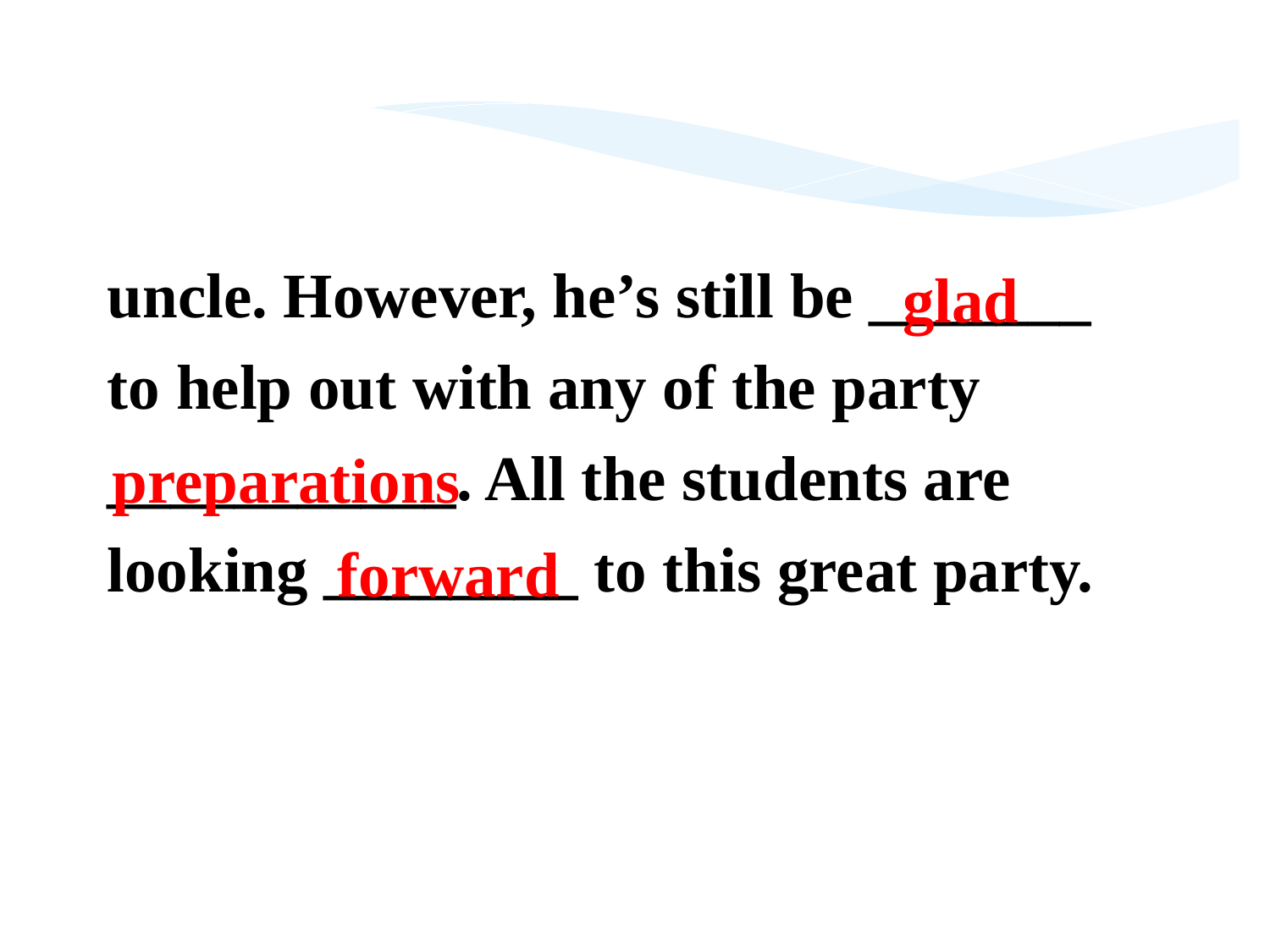

uncle. However, he’s still be _______ to help out with any of the party ___________. All the students are looking ________ to this great party.
glad
preparations
forward